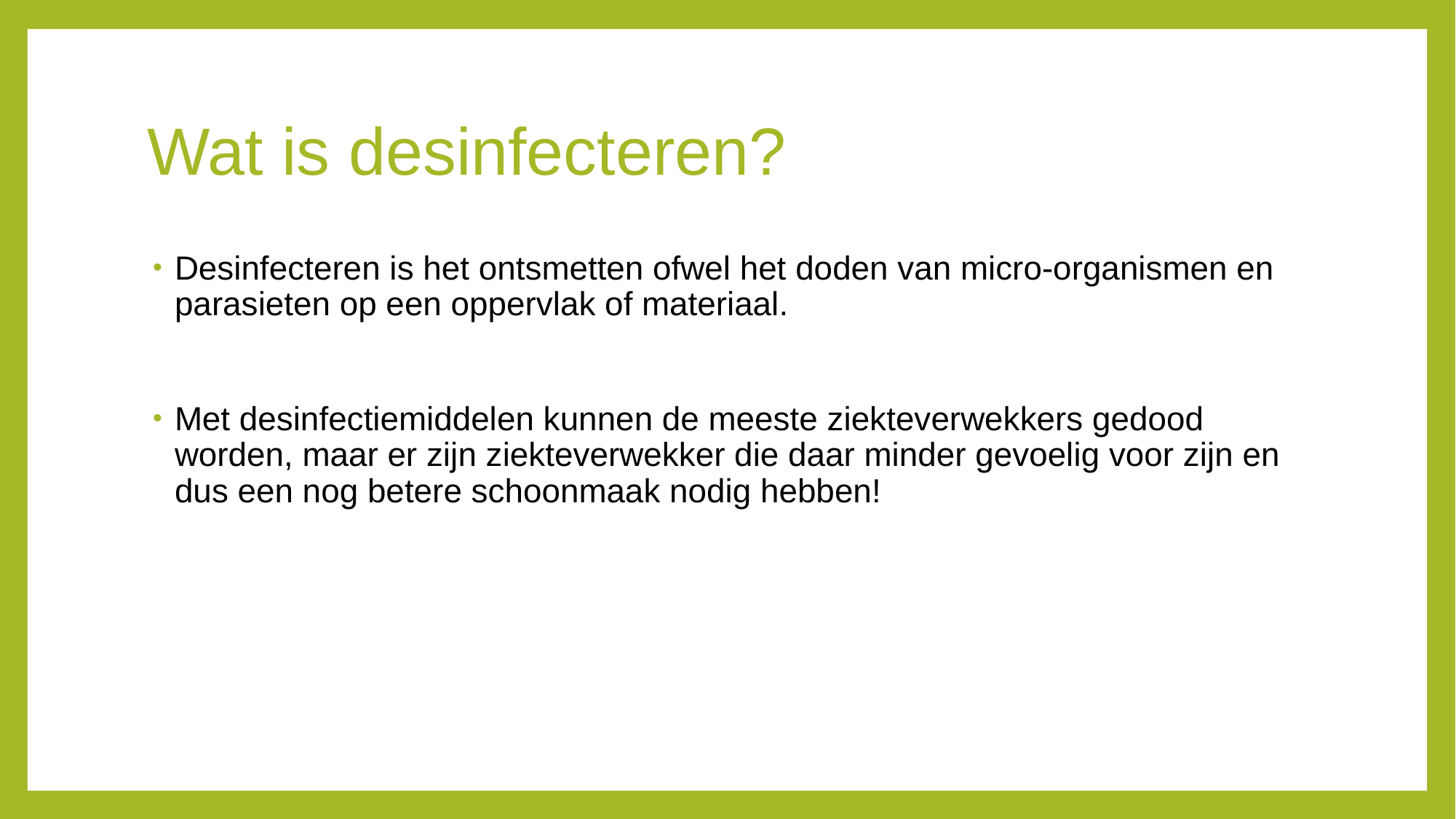

# Wat is desinfecteren?
Desinfecteren is het ontsmetten ofwel het doden van micro-organismen en parasieten op een oppervlak of materiaal.

Met desinfectiemiddelen kunnen de meeste ziekteverwekkers gedood worden, maar er zijn ziekteverwekker die daar minder gevoelig voor zijn en dus een nog betere schoonmaak nodig hebben!